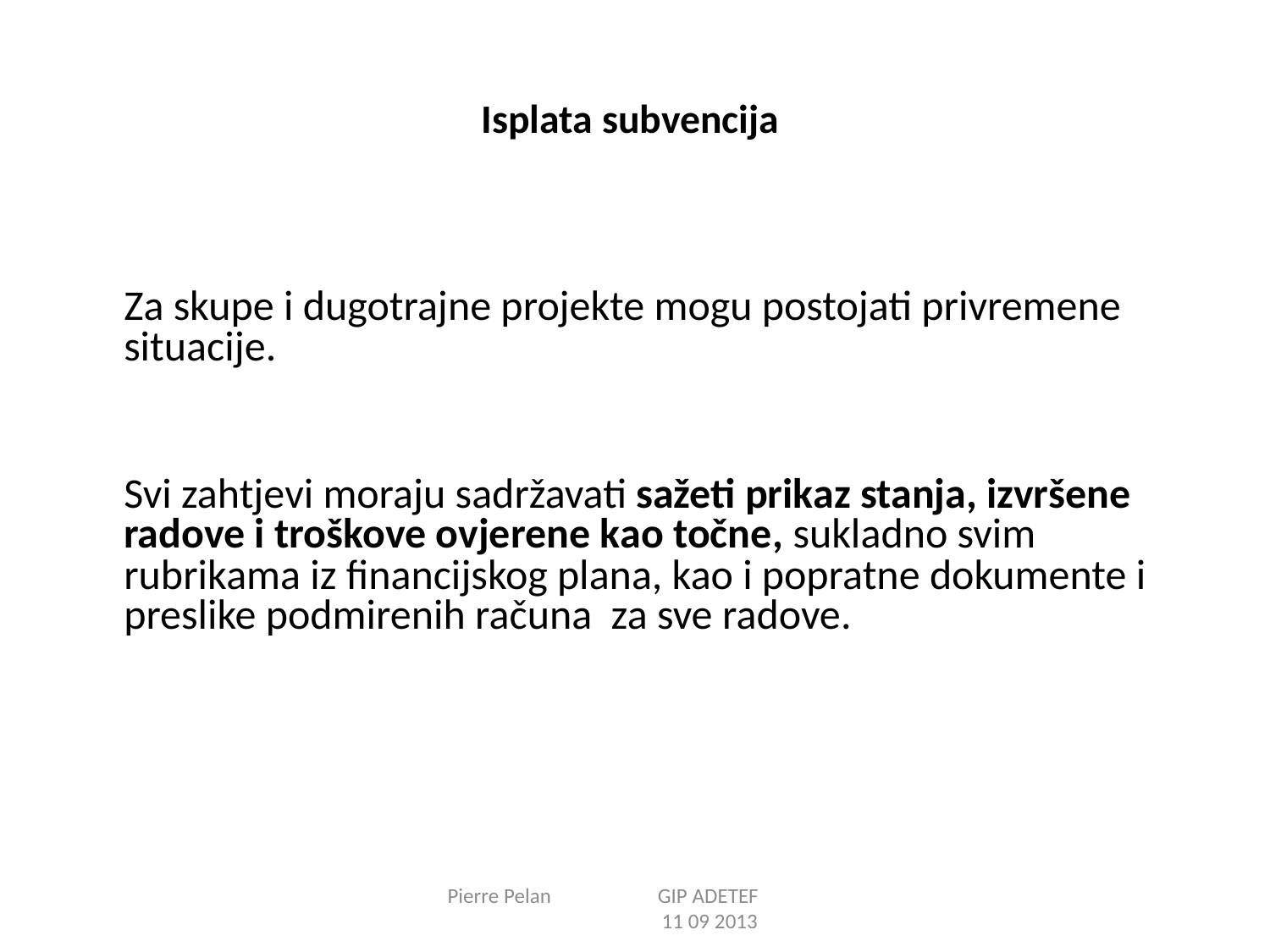

# Isplata subvencija

	Za skupe i dugotrajne projekte mogu postojati privremene situacije.

	Svi zahtjevi moraju sadržavati sažeti prikaz stanja, izvršene radove i troškove ovjerene kao točne, sukladno svim rubrikama iz financijskog plana, kao i popratne dokumente i preslike podmirenih računa  za sve radove.

Pierre Pelan                      GIP ADETEF                                             11 09 2013